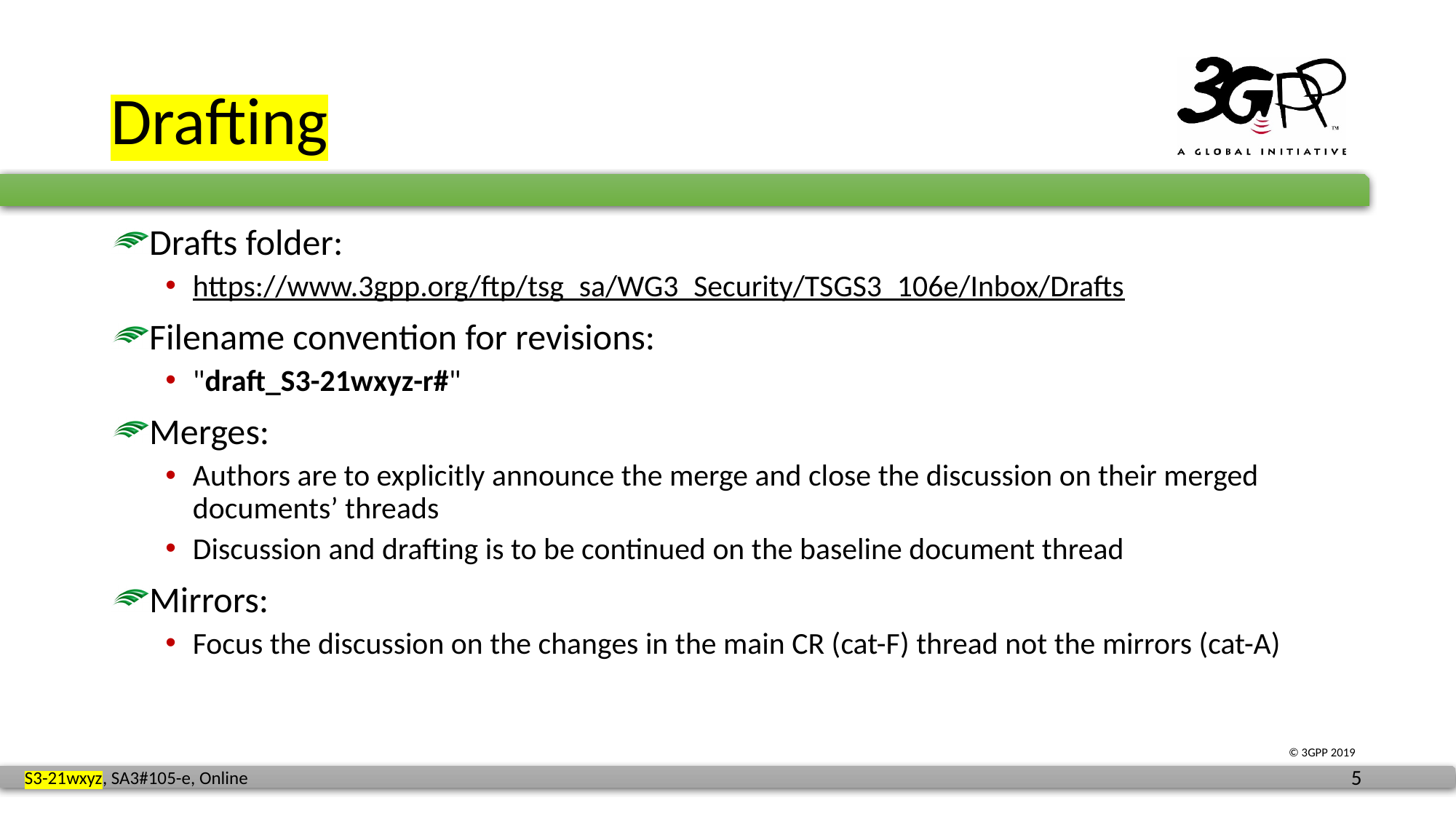

# Drafting
Drafts folder:
https://www.3gpp.org/ftp/tsg_sa/WG3_Security/TSGS3_106e/Inbox/Drafts
Filename convention for revisions:
"draft_S3-21wxyz-r#"
Merges:
Authors are to explicitly announce the merge and close the discussion on their merged documents’ threads
Discussion and drafting is to be continued on the baseline document thread
Mirrors:
Focus the discussion on the changes in the main CR (cat-F) thread not the mirrors (cat-A)